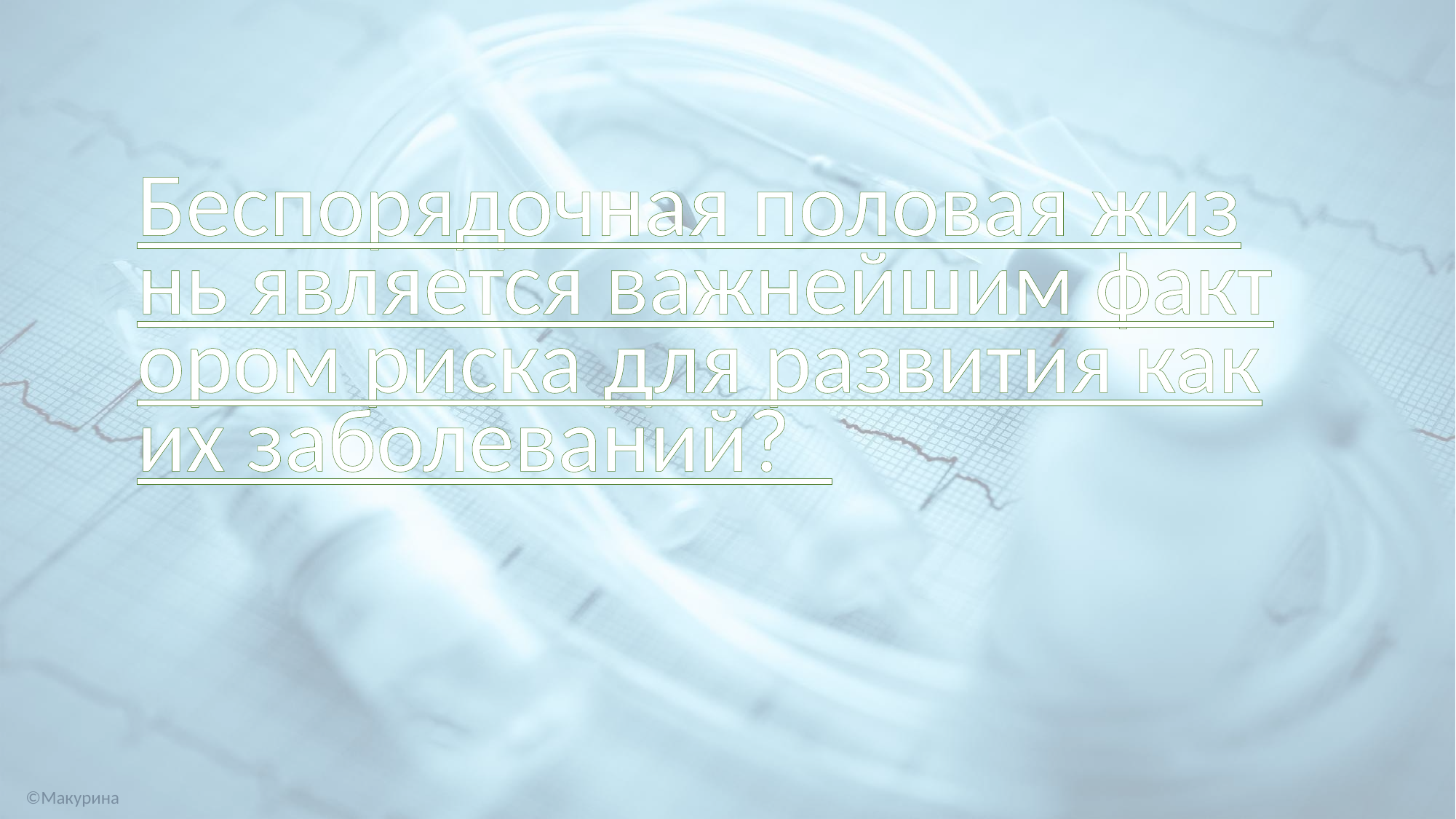

Беспорядочная половая жизнь является важнейшим фактором риска для развития каких заболеваний?